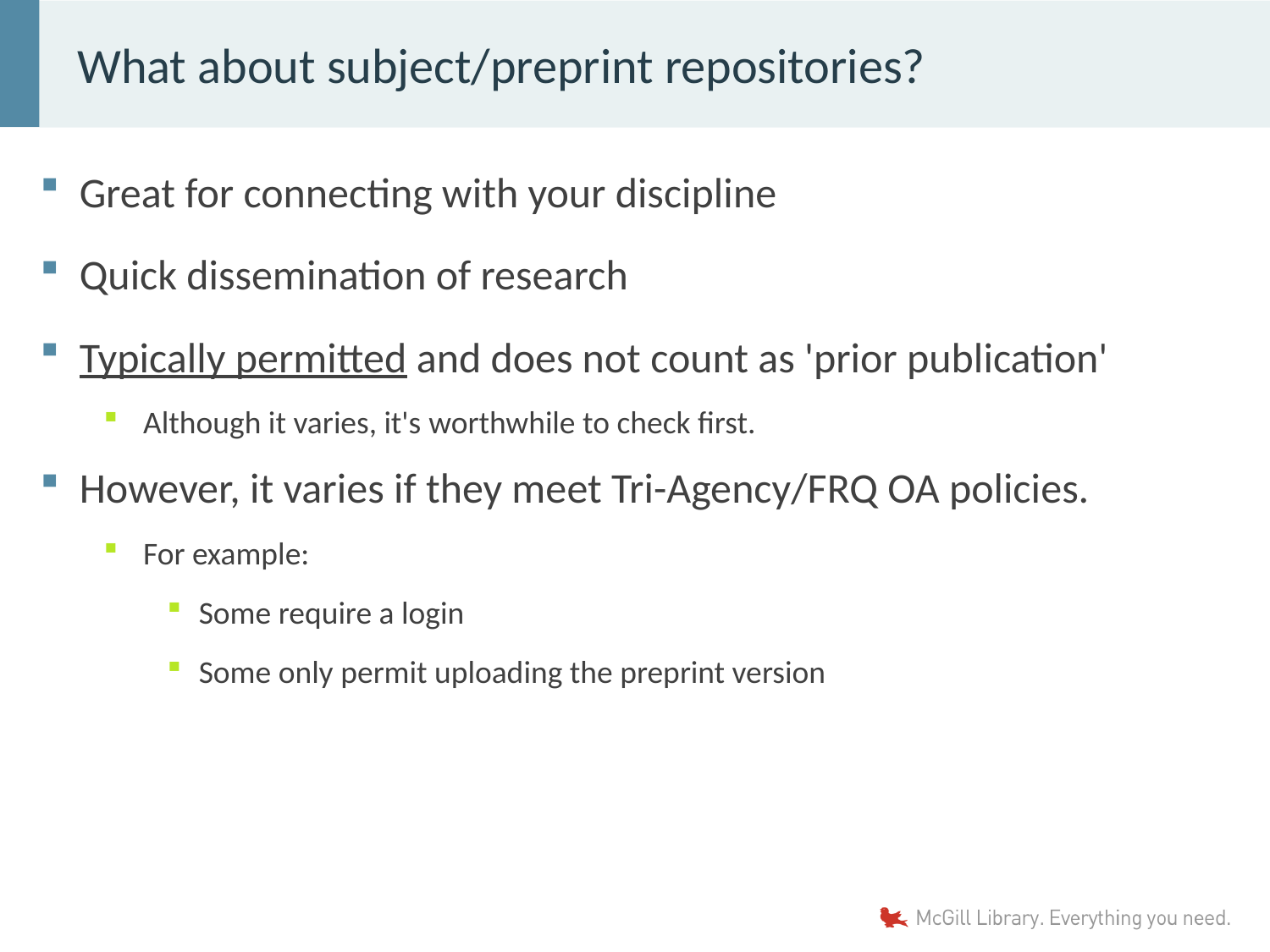

# What about subject/preprint repositories?
Great for connecting with your discipline
Quick dissemination of research
Typically permitted and does not count as 'prior publication'
Although it varies, it's worthwhile to check first.
However, it varies if they meet Tri-Agency/FRQ OA policies.
For example:
Some require a login
Some only permit uploading the preprint version